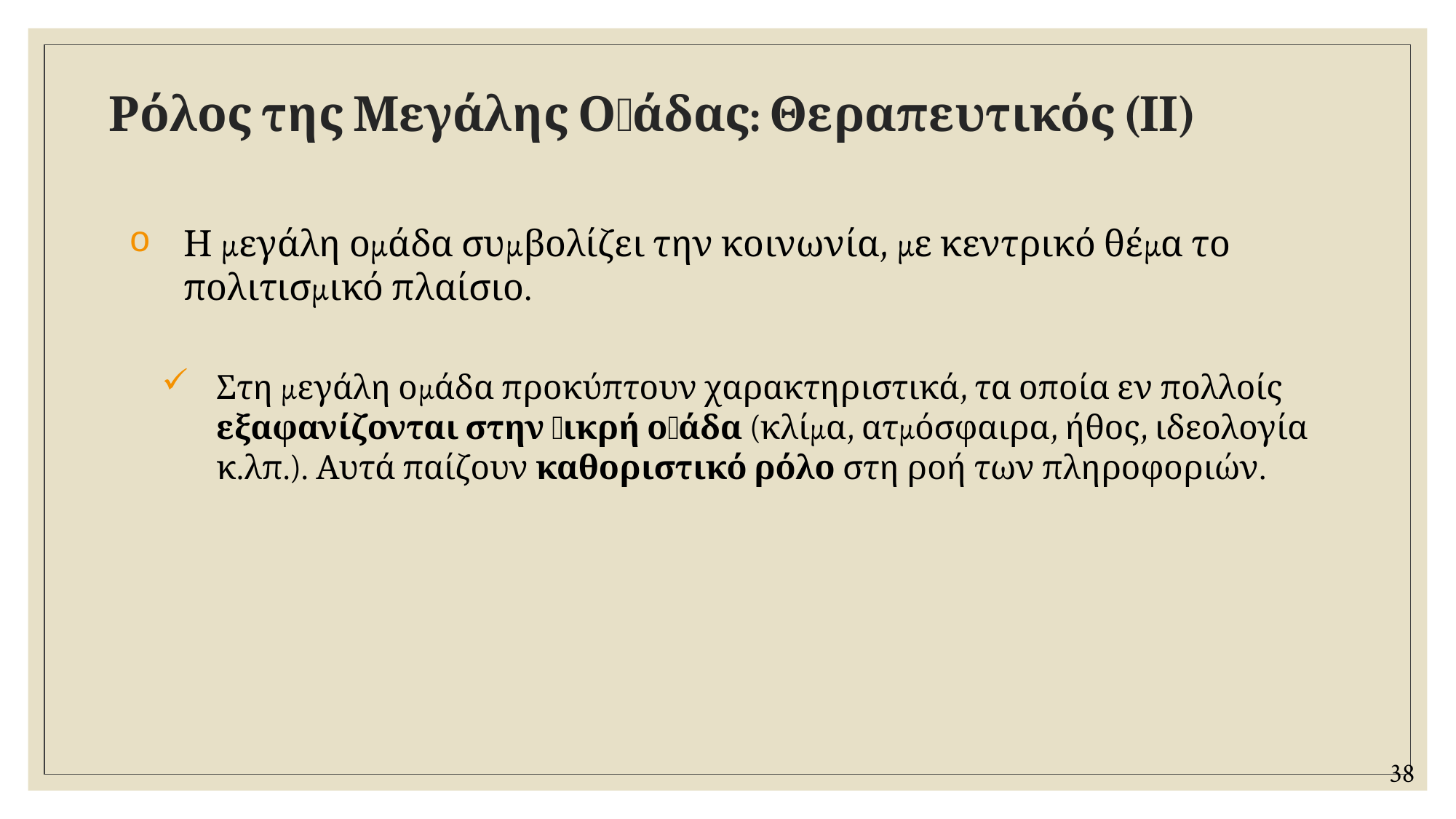

# Ρόλος της Μεγάλης Ομάδας: Θεραπευτικός (ΙΙ)

Η μεγάλη ομάδα συμβολίζει την κοινωνία, με κεντρικό θέμα το πολιτισμικό πλαίσιο.

Στη μεγάλη ομάδα προκύπτουν χαρακτηριστικά, τα οποία εν πολλοίς εξαφανίζονται στην μικρή ομάδα (κλίμα, ατμόσφαιρα, ήθος, ιδεολογία κ.λπ.). Αυτά παίζουν καθοριστικό ρόλο στη ροή των πληροφοριών.

38